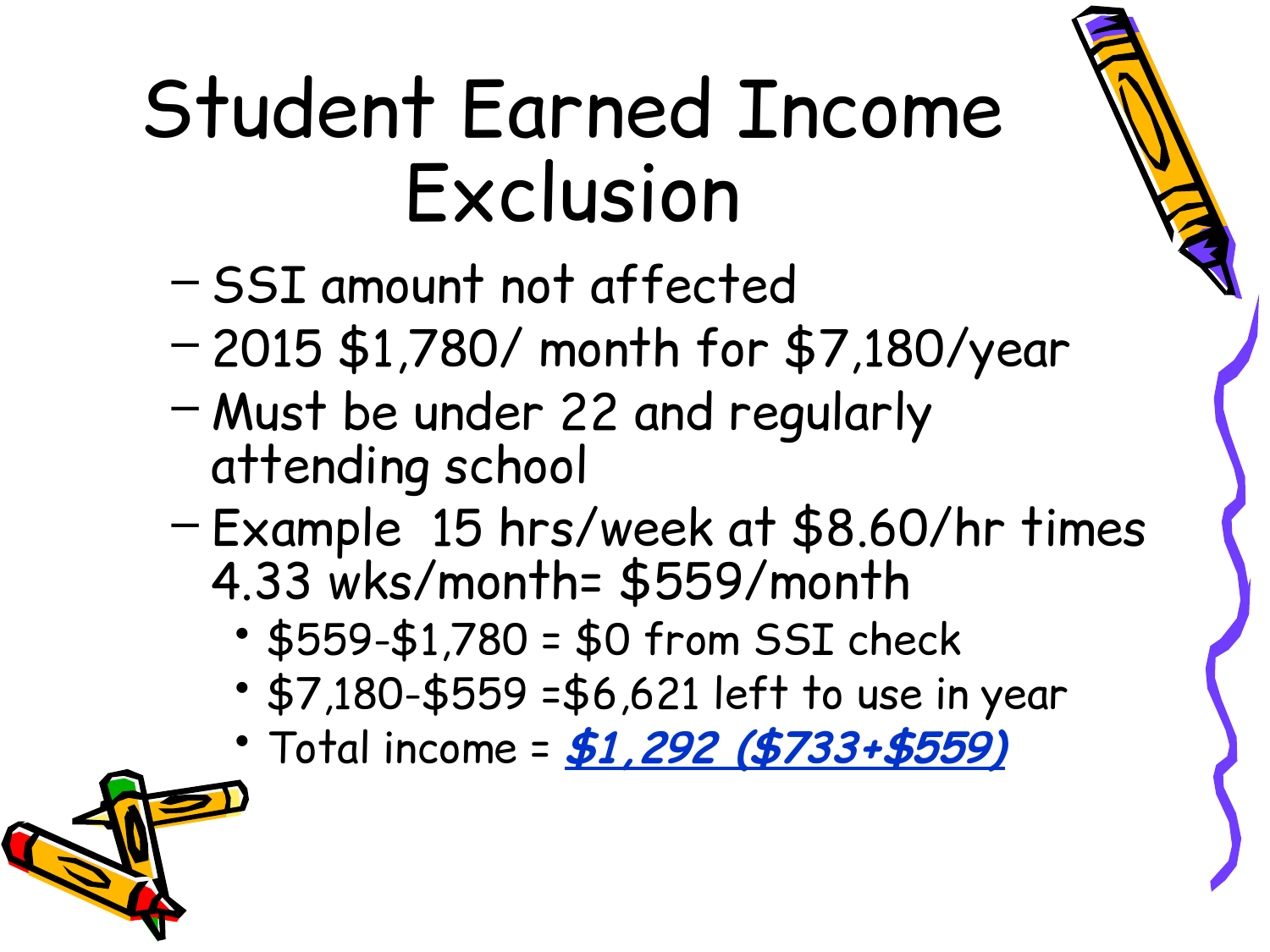

# Student Earned Income Exclusion
SSI amount not affected
2015 $1,780/ month for $7,180/year
Must be under 22 and regularly attending school
Example  15 hrs/week at $8.60/hr times 4.33 wks/month= $559/month
$559-$1,780 = $0 from SSI check
$7,180-$559 =$6,621 left to use in year
Total income = $1,292 ($733+$559)